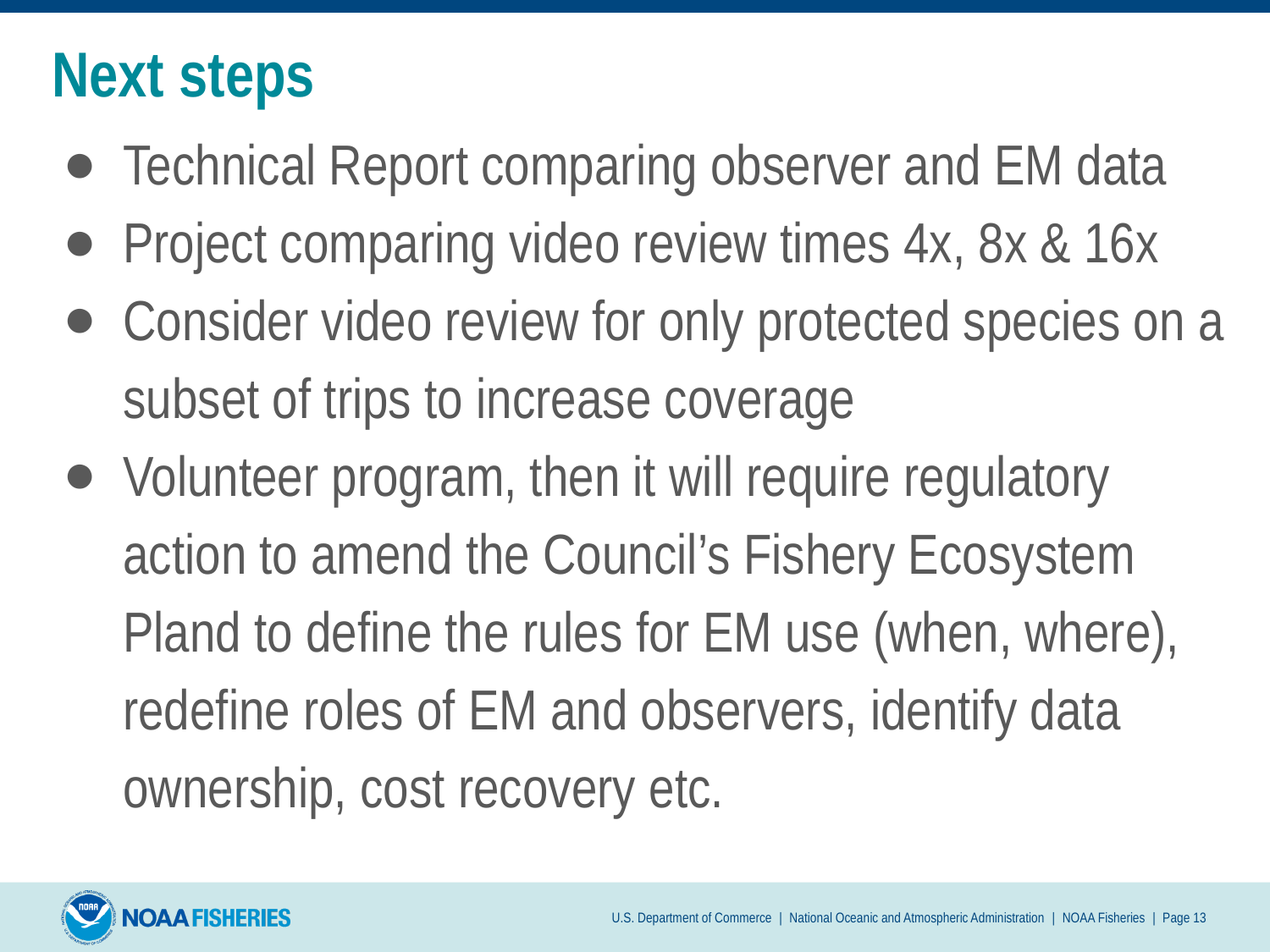

# Next steps
Technical Report comparing observer and EM data
Project comparing video review times 4x, 8x & 16x
Consider video review for only protected species on a subset of trips to increase coverage
Volunteer program, then it will require regulatory action to amend the Council’s Fishery Ecosystem Pland to define the rules for EM use (when, where), redefine roles of EM and observers, identify data ownership, cost recovery etc.
U.S. Department of Commerce | National Oceanic and Atmospheric Administration | NOAA Fisheries | Page 13